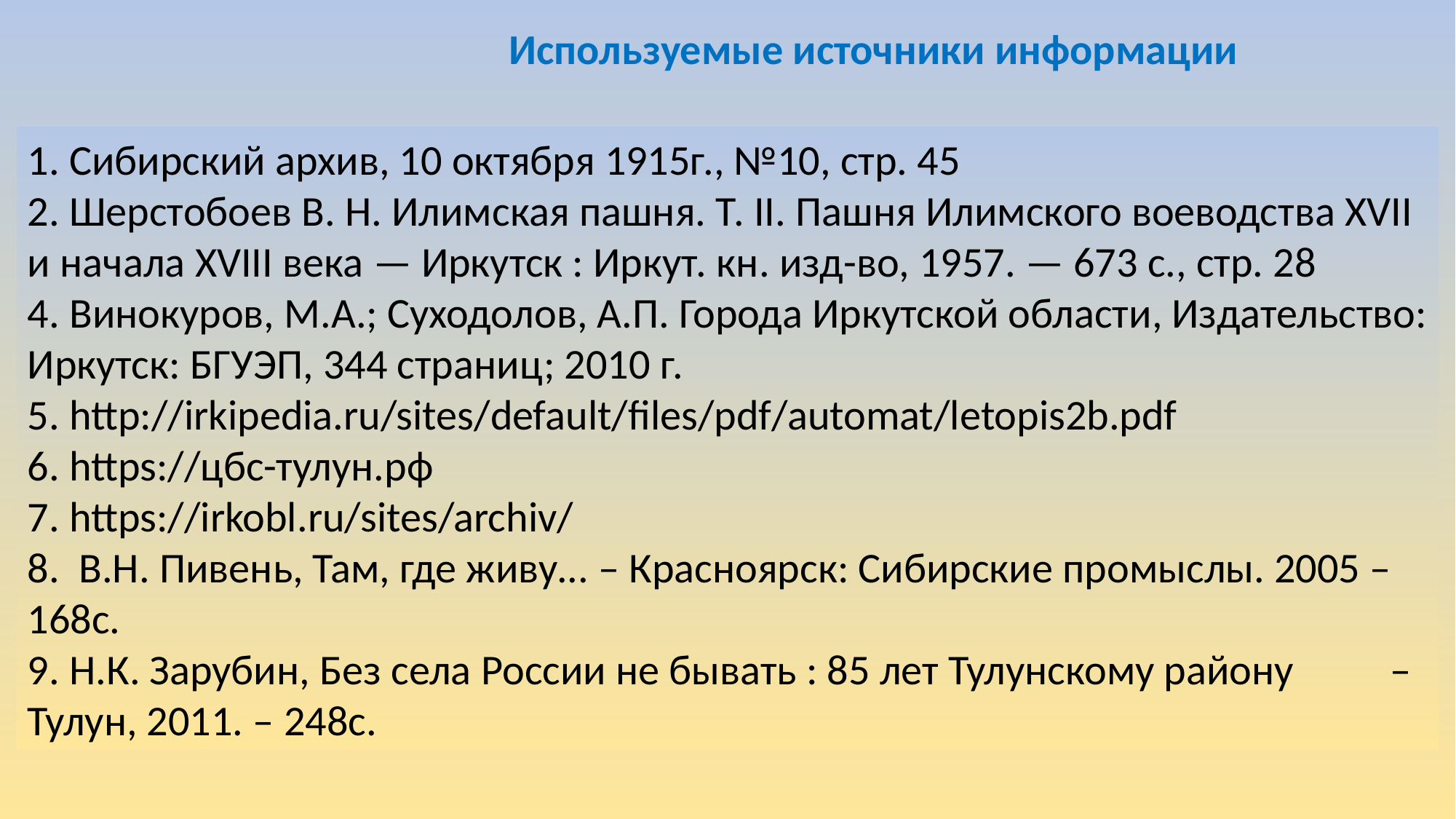

Используемые источники информации
1. Сибирский архив, 10 октября 1915г., №10, стр. 45
2. Шерстобоев В. Н. Илимская пашня. Т. II. Пашня Илимского воеводства XVII и начала XVIII века — Иркутск : Иркут. кн. изд-во, 1957. — 673 с., стр. 28
4. Винокуров, М.А.; Суходолов, А.П. Города Иркутской области, Издательство: Иркутск: БГУЭП, 344 страниц; 2010 г.
5. http://irkipedia.ru/sites/default/files/pdf/automat/letopis2b.pdf
6. https://цбс-тулун.рф
7. https://irkobl.ru/sites/archiv/
8.  В.Н. Пивень, Там, где живу... – Красноярск: Сибирские промыслы. 2005 – 168с.
9. Н.К. Зарубин, Без села России не бывать : 85 лет Тулунскому району          – Тулун, 2011. – 248с.